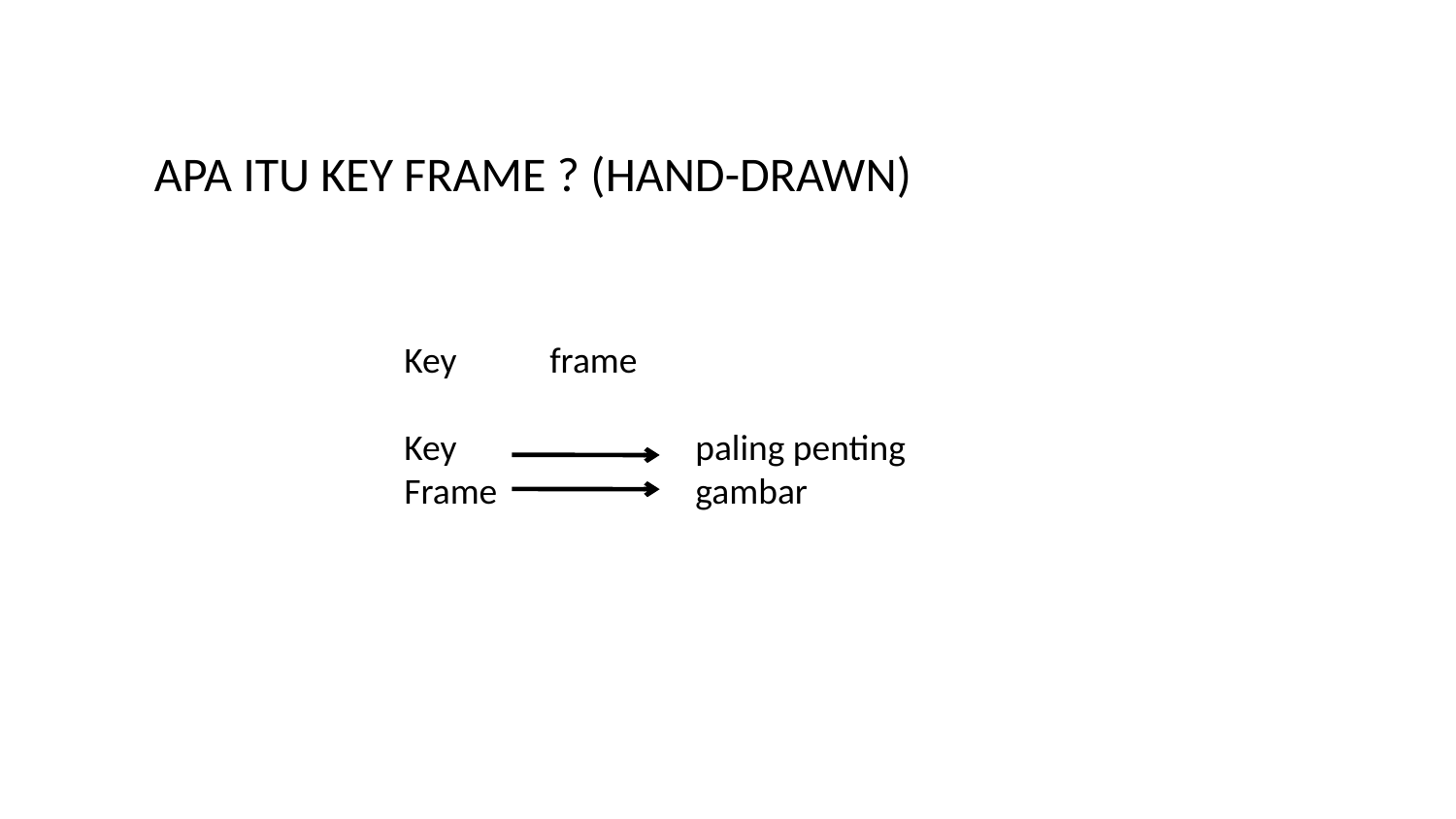

APA ITU KEY FRAME ? (HAND-DRAWN)
Key 	frame

Key 		paling penting
Frame  		gambar